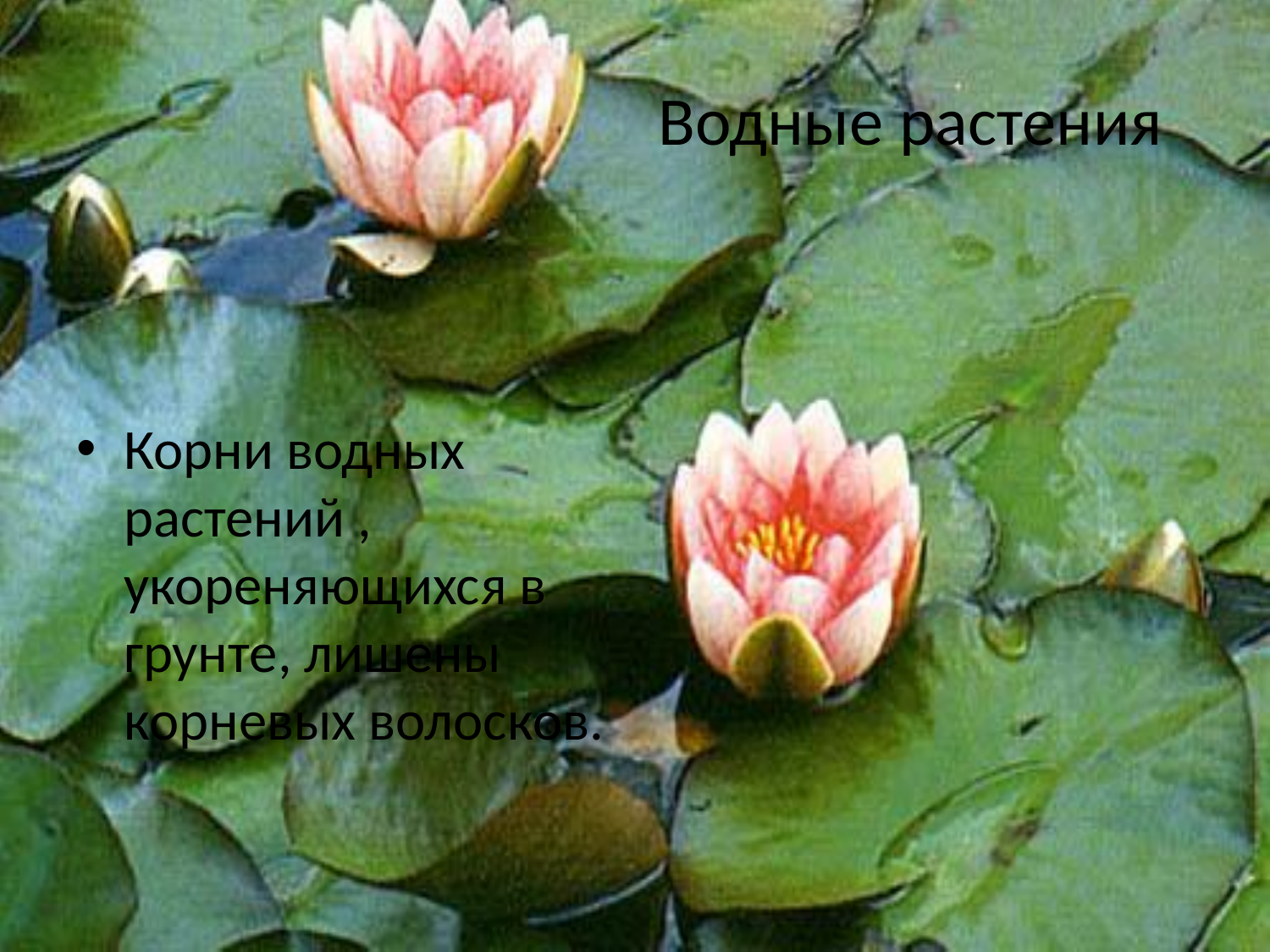

# Водные растения
Корни водных растений , укореняющихся в грунте, лишены корневых волосков.